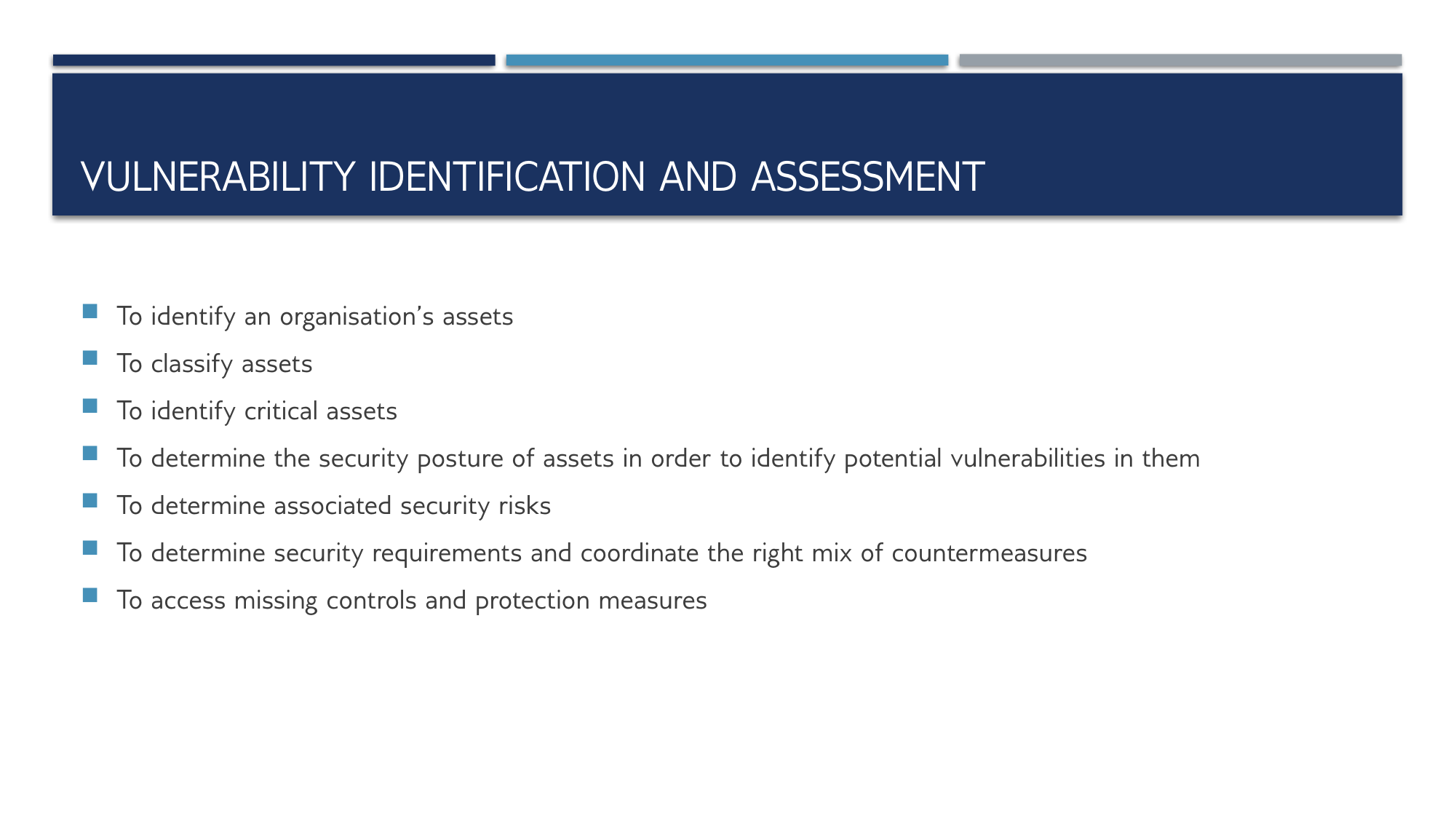

# Vulnerability Identification and Assessment
To identify an organisation’s assets
To classify assets
To identify critical assets
To determine the security posture of assets in order to identify potential vulnerabilities in them
To determine associated security risks
To determine security requirements and coordinate the right mix of countermeasures
To access missing controls and protection measures